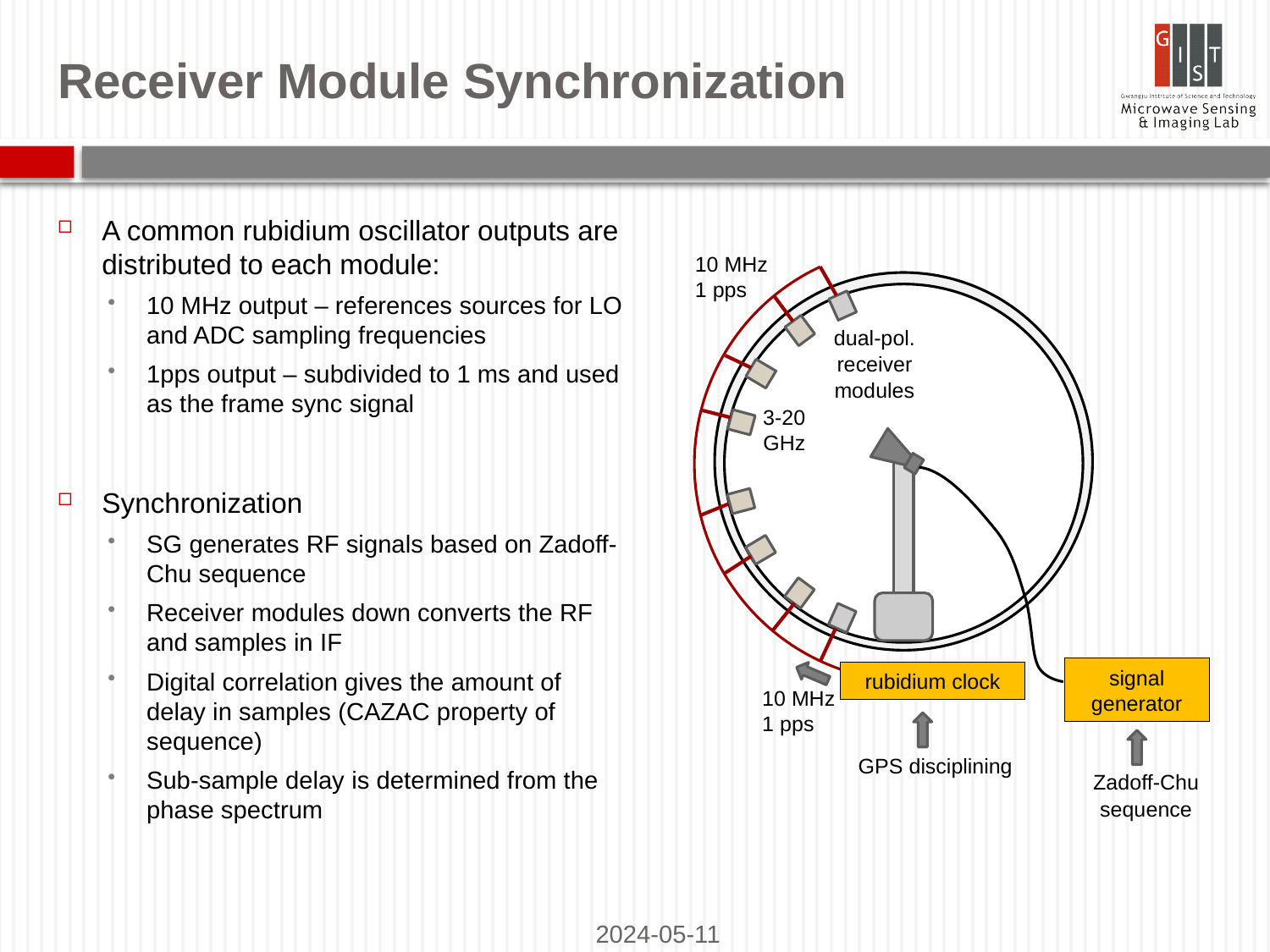

# Receiver Module Synchronization
A common rubidium oscillator outputs are distributed to each module:
10 MHz output – references sources for LO and ADC sampling frequencies
1pps output – subdivided to 1 ms and used as the frame sync signal

Synchronization
SG generates RF signals based on Zadoff-Chu sequence
Receiver modules down converts the RF and samples in IF
Digital correlation gives the amount of delay in samples (CAZAC property of sequence)
Sub-sample delay is determined from the phase spectrum
10 MHz
1 pps

dual-pol.
receiver modules

3-20 GHz

rubidium clock
10 MHz
1 pps
GPS disciplining
Zadoff-Chu sequence

signal generator

2024-05-11